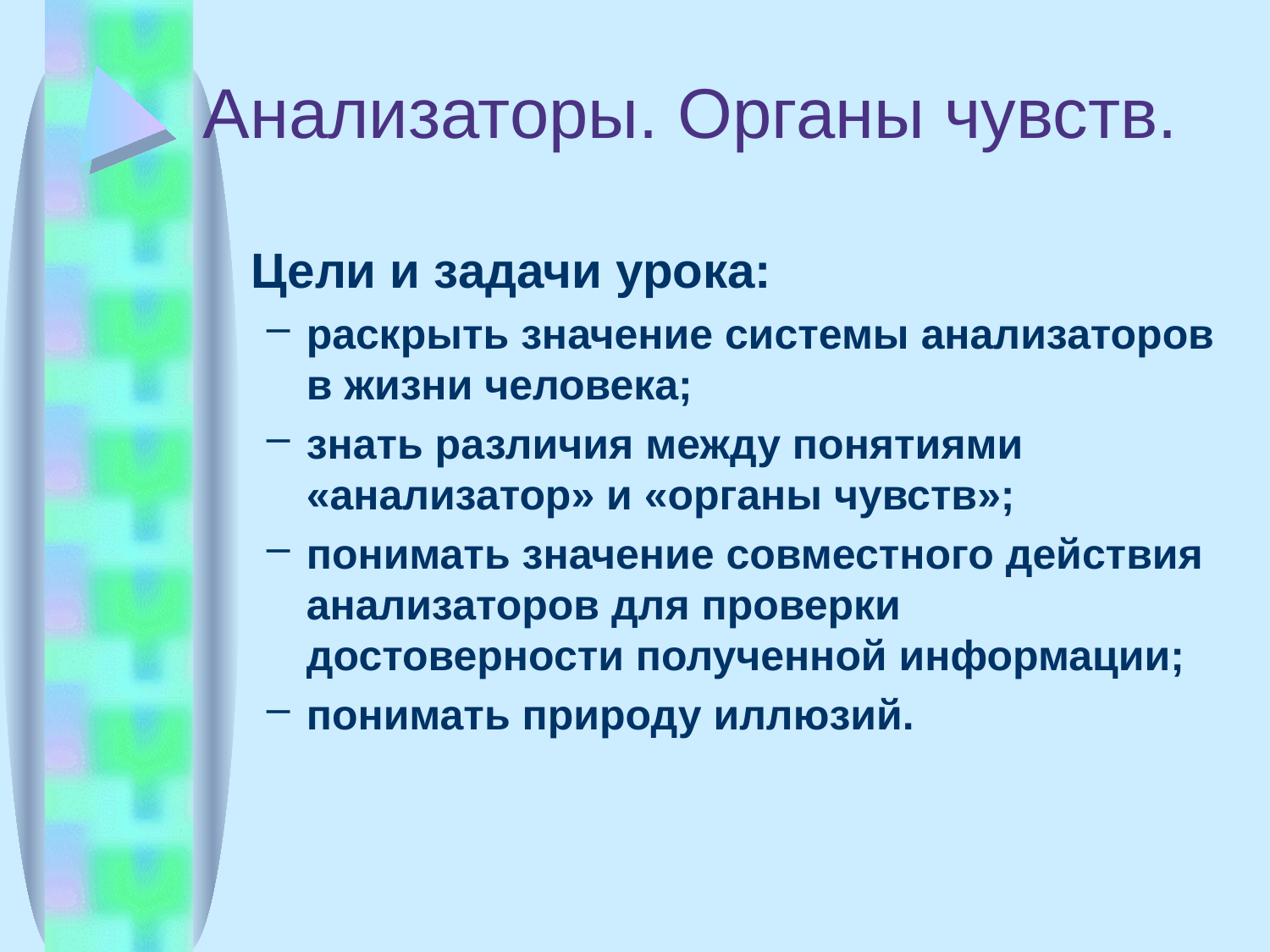

# Анализаторы. Органы чувств.
	Цели и задачи урока:
раскрыть значение системы анализаторов в жизни человека;
знать различия между понятиями «анализатор» и «органы чувств»;
понимать значение совместного действия анализаторов для проверки достоверности полученной информации;
понимать природу иллюзий.